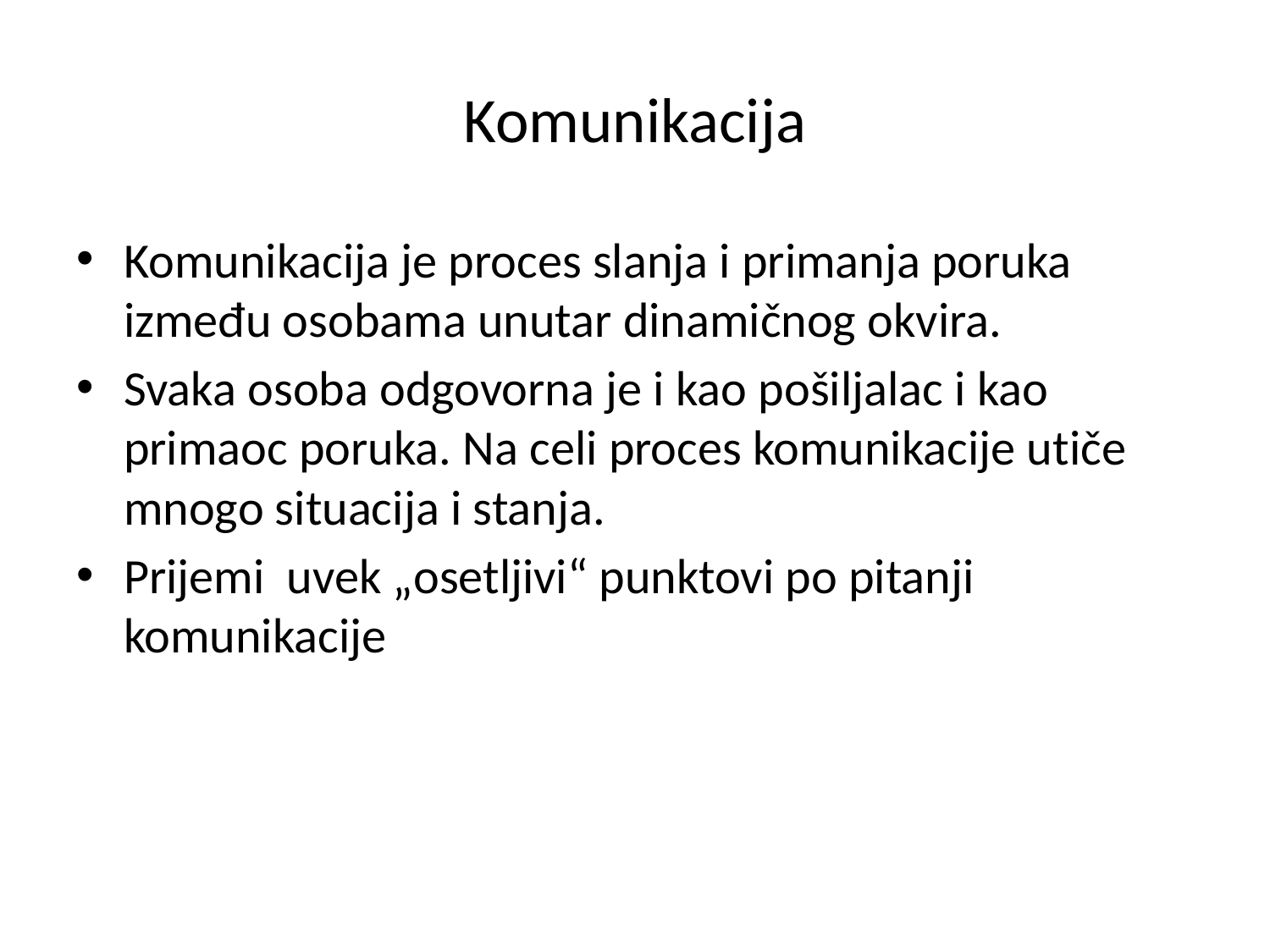

# Komunikacija
Komunikacija je proces slanja i primanja poruka između osobama unutar dinamičnog okvira.
Svaka osoba odgovorna je i kao pošiljalac i kao primaoc poruka. Na celi proces komunikacije utiče mnogo situacija i stanja.
Prijemi  uvek „osetljivi“ punktovi po pitanji komunikacije